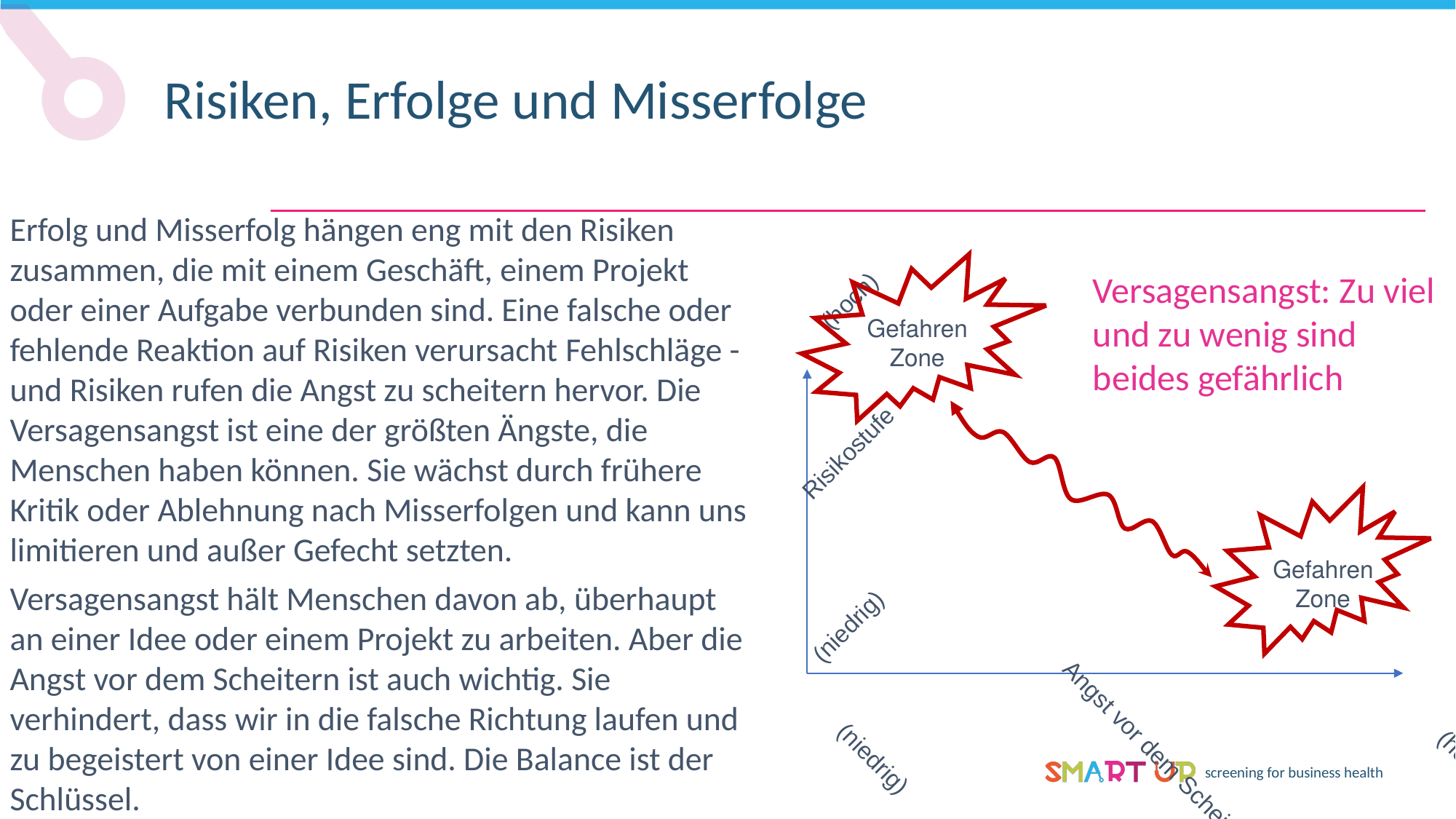

Risiken, Erfolge und Misserfolge
Erfolg und Misserfolg hängen eng mit den Risiken zusammen, die mit einem Geschäft, einem Projekt oder einer Aufgabe verbunden sind. Eine falsche oder fehlende Reaktion auf Risiken verursacht Fehlschläge - und Risiken rufen die Angst zu scheitern hervor. Die Versagensangst ist eine der größten Ängste, die Menschen haben können. Sie wächst durch frühere Kritik oder Ablehnung nach Misserfolgen und kann uns limitieren und außer Gefecht setzten.
Versagensangst hält Menschen davon ab, überhaupt an einer Idee oder einem Projekt zu arbeiten. Aber die Angst vor dem Scheitern ist auch wichtig. Sie verhindert, dass wir in die falsche Richtung laufen und zu begeistert von einer Idee sind. Die Balance ist der Schlüssel.

Gefahren
Zone
(hoch)

Risikostufe

Gefahren
Zone
(niedrig)

(niedrig)
Angst vor dem Scheitern
(hoch)
Versagensangst: Zu viel und zu wenig sind beides gefährlich